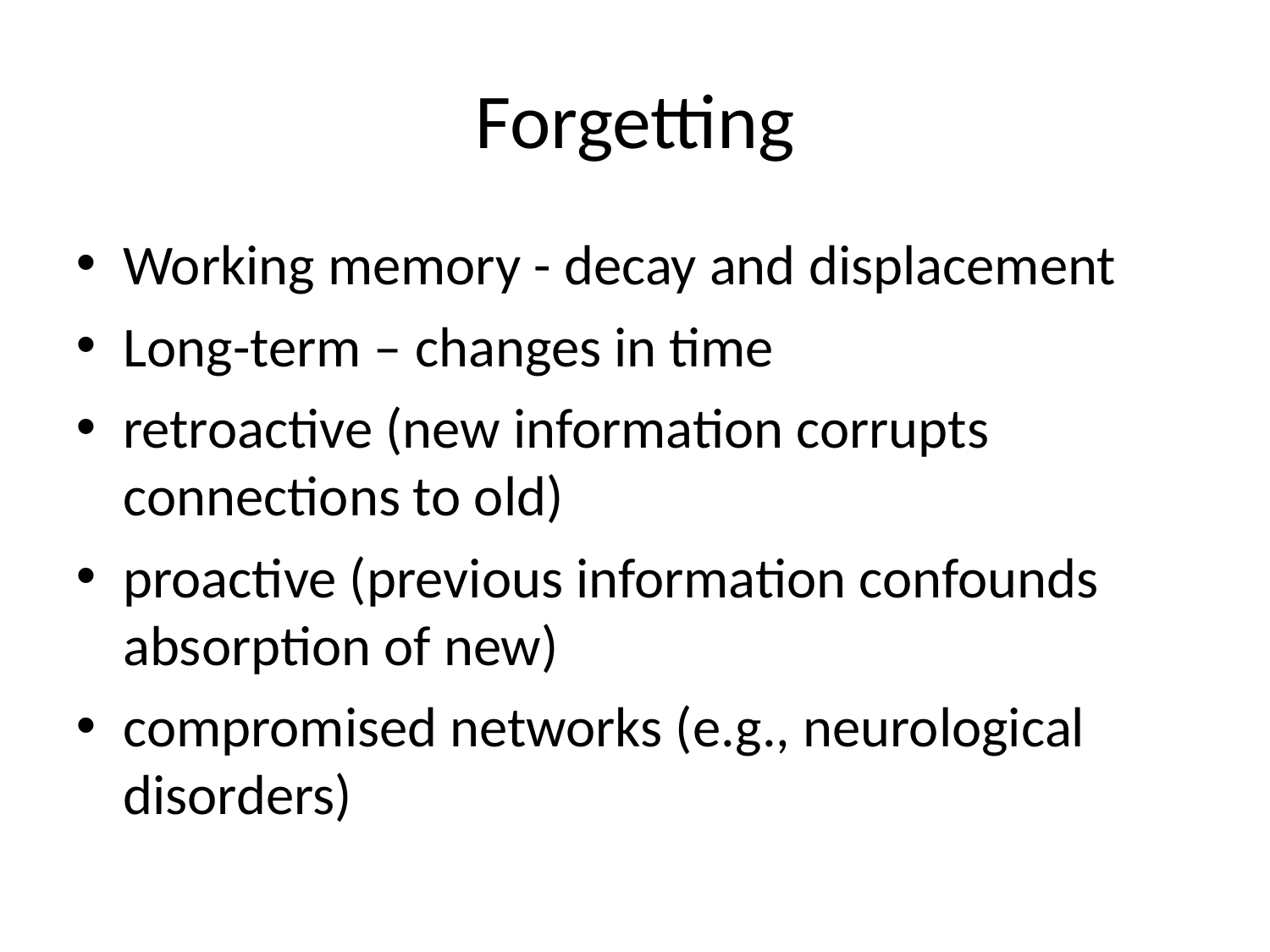

Forgetting
Working memory - decay and displacement
Long-term – changes in time
retroactive (new information corrupts connections to old)
proactive (previous information confounds absorption of new)
compromised networks (e.g., neurological disorders)